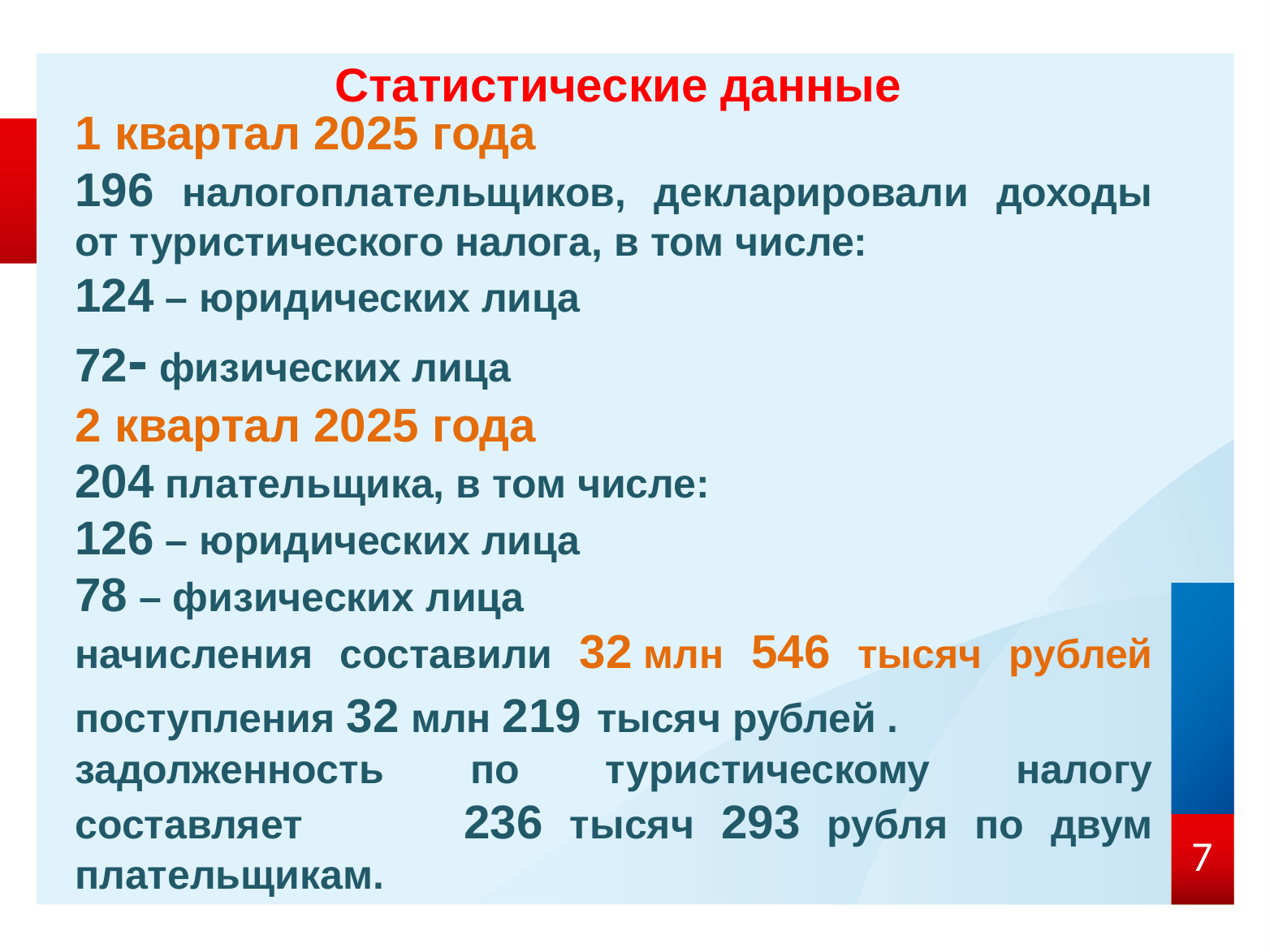

# Статистические данные
1 квартал 2025 года
196 налогоплательщиков, декларировали доходы от туристического налога, в том числе:
124 – юридических лица
72- физических лица
2 квартал 2025 года
204 плательщика, в том числе:
126 – юридических лица
78 – физических лица
начисления составили 32 млн 546 тысяч рублей поступления 32 млн 219 тысяч рублей .
задолженность по туристическому налогу составляет      236 тысяч 293 рубля по двум плательщикам.

7